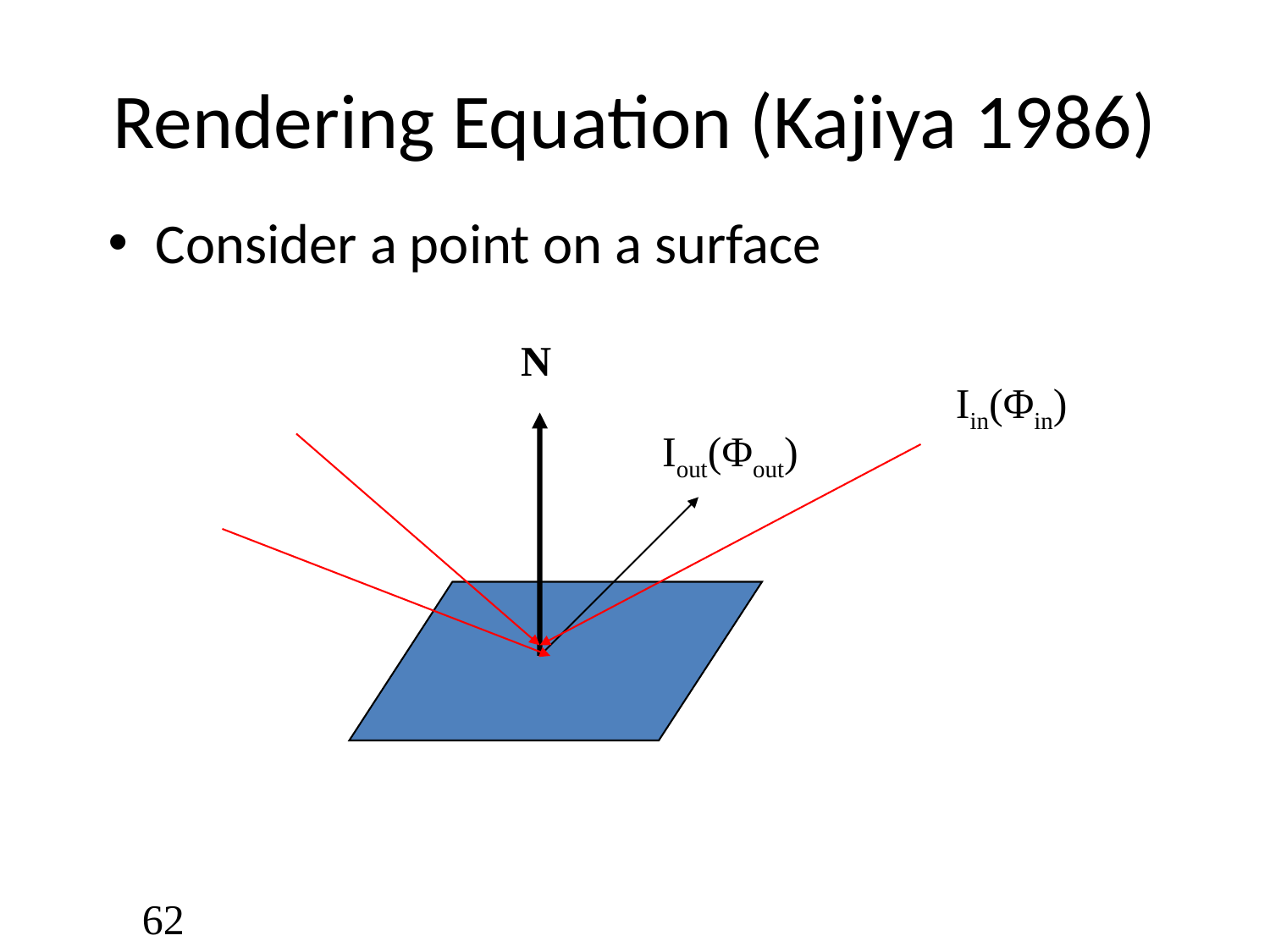

# Rendering Equation (Kajiya 1986)
Consider a point on a surface
N
Iin(Φin)

Iout(Φout)

62